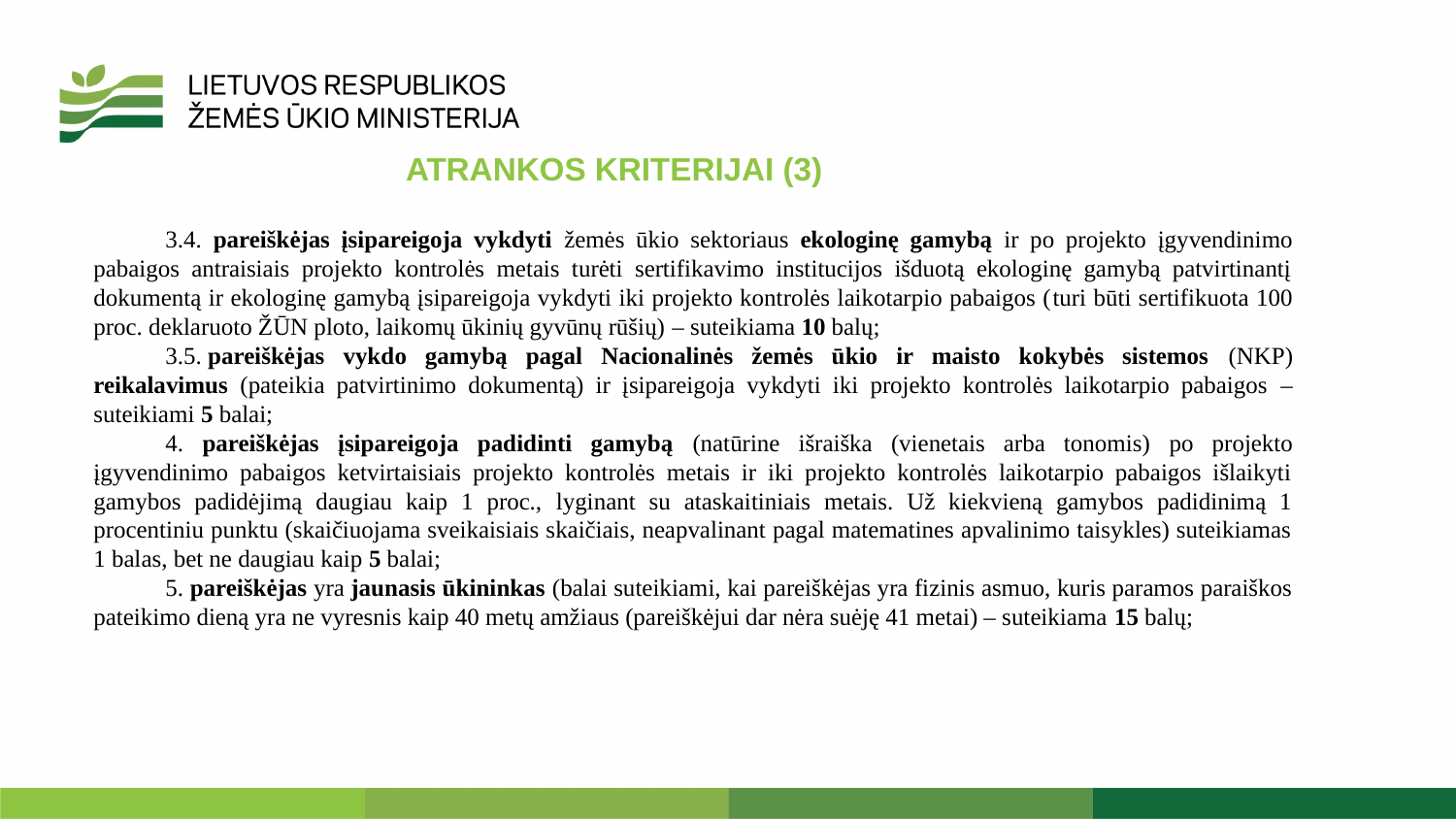

ATRANKOS KRITERIJAI (3)
3.4. pareiškėjas įsipareigoja vykdyti žemės ūkio sektoriaus ekologinę gamybą ir po projekto įgyvendinimo pabaigos antraisiais projekto kontrolės metais turėti sertifikavimo institucijos išduotą ekologinę gamybą patvirtinantį dokumentą ir ekologinę gamybą įsipareigoja vykdyti iki projekto kontrolės laikotarpio pabaigos (turi būti sertifikuota 100 proc. deklaruoto ŽŪN ploto, laikomų ūkinių gyvūnų rūšių) – suteikiama 10 balų;
3.5. pareiškėjas vykdo gamybą pagal Nacionalinės žemės ūkio ir maisto kokybės sistemos (NKP) reikalavimus (pateikia patvirtinimo dokumentą) ir įsipareigoja vykdyti iki projekto kontrolės laikotarpio pabaigos – suteikiami 5 balai;
4. pareiškėjas įsipareigoja padidinti gamybą (natūrine išraiška (vienetais arba tonomis) po projekto įgyvendinimo pabaigos ketvirtaisiais projekto kontrolės metais ir iki projekto kontrolės laikotarpio pabaigos išlaikyti gamybos padidėjimą daugiau kaip 1 proc., lyginant su ataskaitiniais metais. Už kiekvieną gamybos padidinimą 1 procentiniu punktu (skaičiuojama sveikaisiais skaičiais, neapvalinant pagal matematines apvalinimo taisykles) suteikiamas 1 balas, bet ne daugiau kaip 5 balai;
5. pareiškėjas yra jaunasis ūkininkas (balai suteikiami, kai pareiškėjas yra fizinis asmuo, kuris paramos paraiškos pateikimo dieną yra ne vyresnis kaip 40 metų amžiaus (pareiškėjui dar nėra suėję 41 metai) – suteikiama 15 balų;